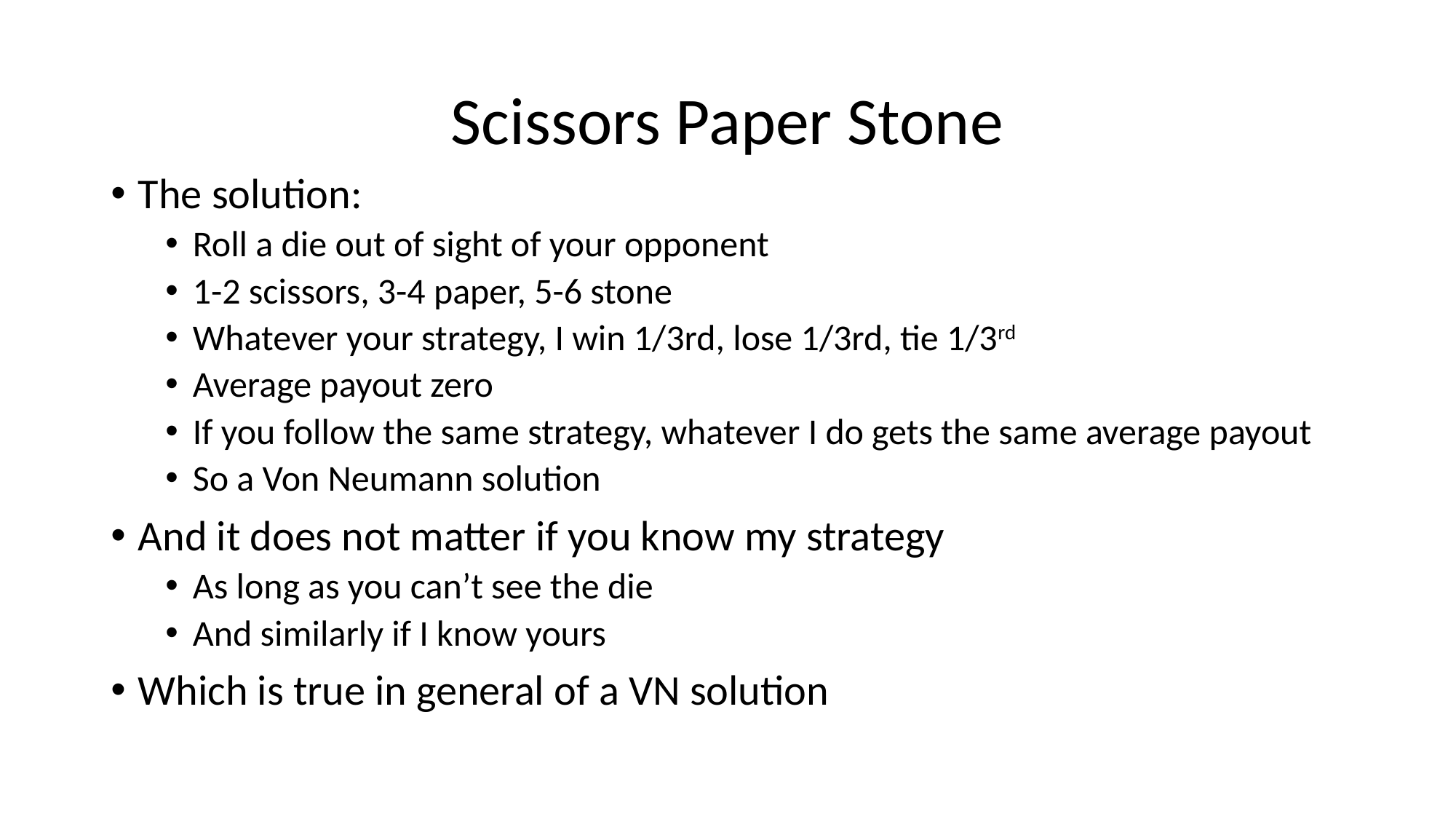

# Scissors Paper Stone
The solution:
Roll a die out of sight of your opponent
1-2 scissors, 3-4 paper, 5-6 stone
Whatever your strategy, I win 1/3rd, lose 1/3rd, tie 1/3rd
Average payout zero
If you follow the same strategy, whatever I do gets the same average payout
So a Von Neumann solution
And it does not matter if you know my strategy
As long as you can’t see the die
And similarly if I know yours
Which is true in general of a VN solution